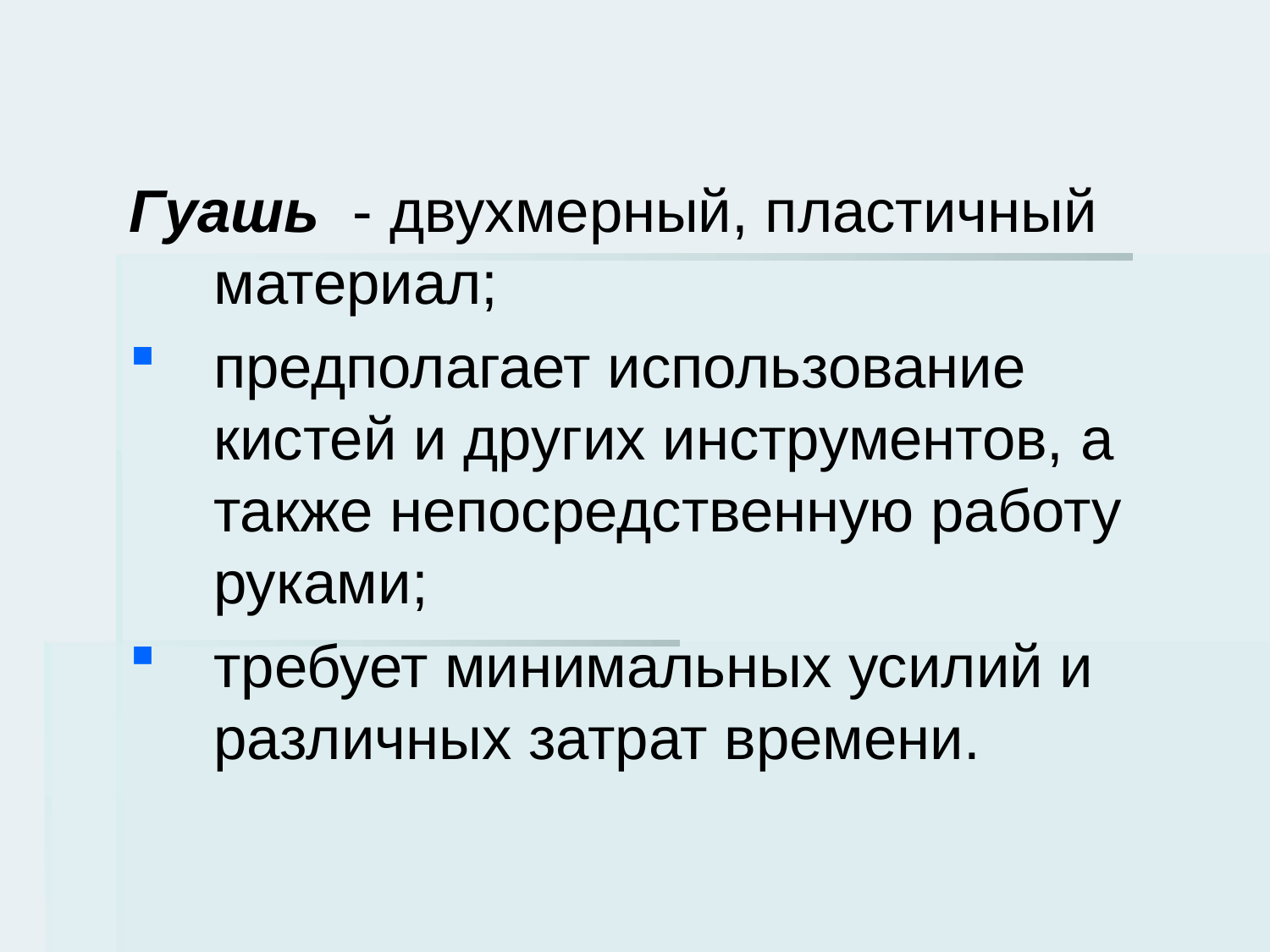

#

Гуашь  - двухмерный, пластичный материал;
предполагает использование кистей и других инструментов, а также непосредственную работу руками;
требует минимальных усилий и различных затрат времени.